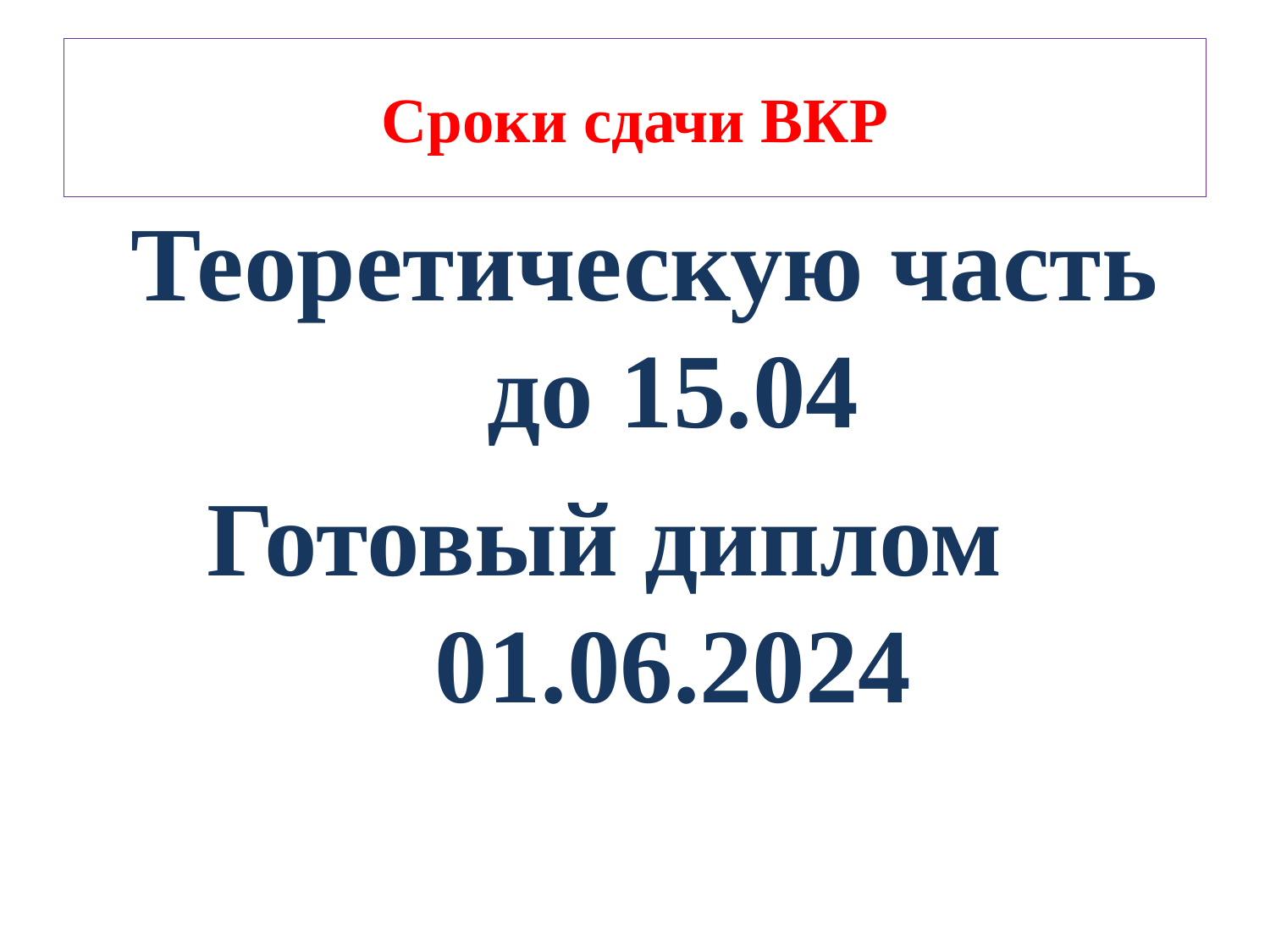

# Сроки сдачи ВКР
Теоретическую часть до 15.04
Готовый диплом    01.06.2024